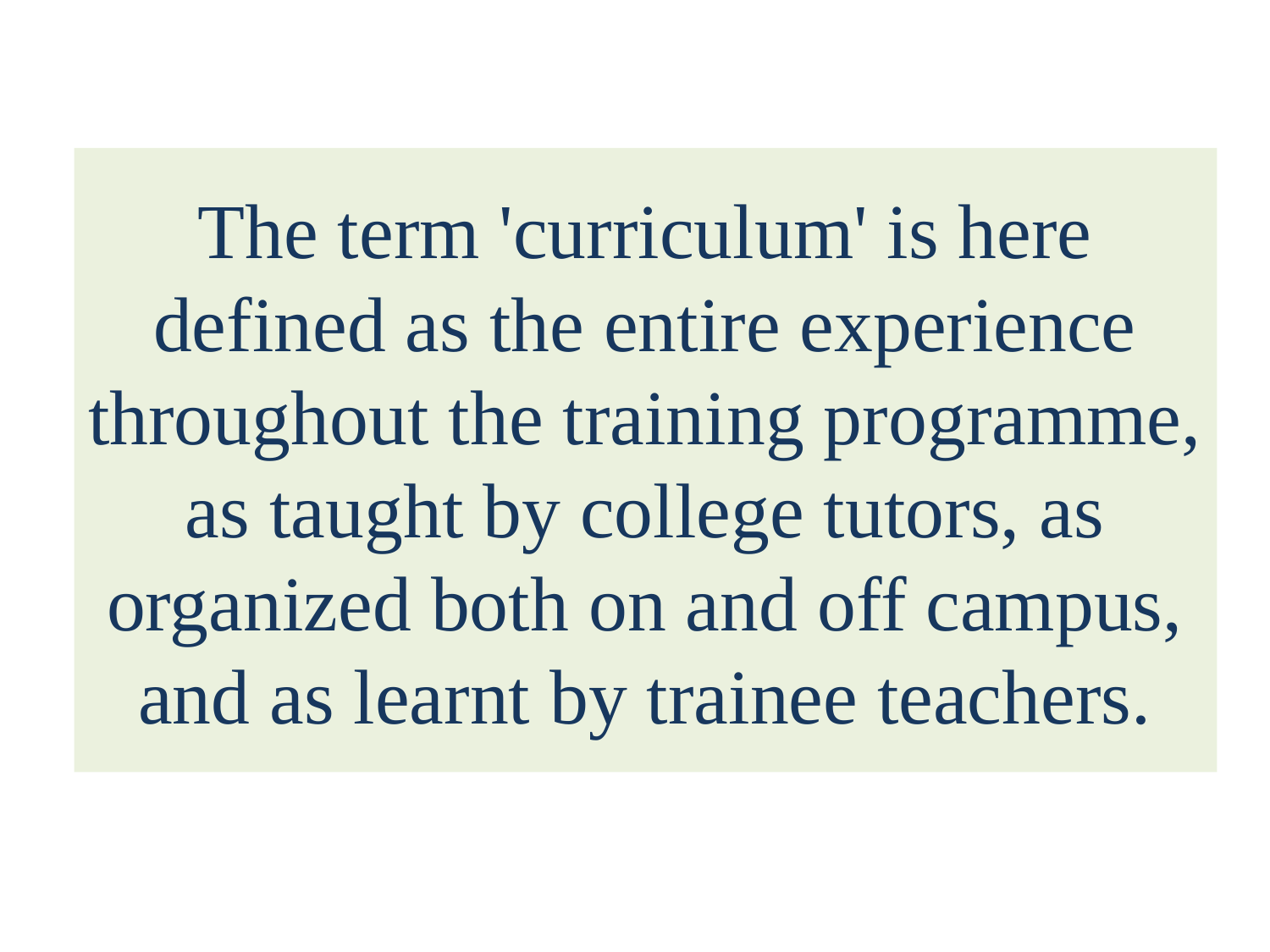

# The term 'curriculum' is here defined as the entire experience throughout the training programme, as taught by college tutors, as organized both on and off campus, and as learnt by trainee teachers.